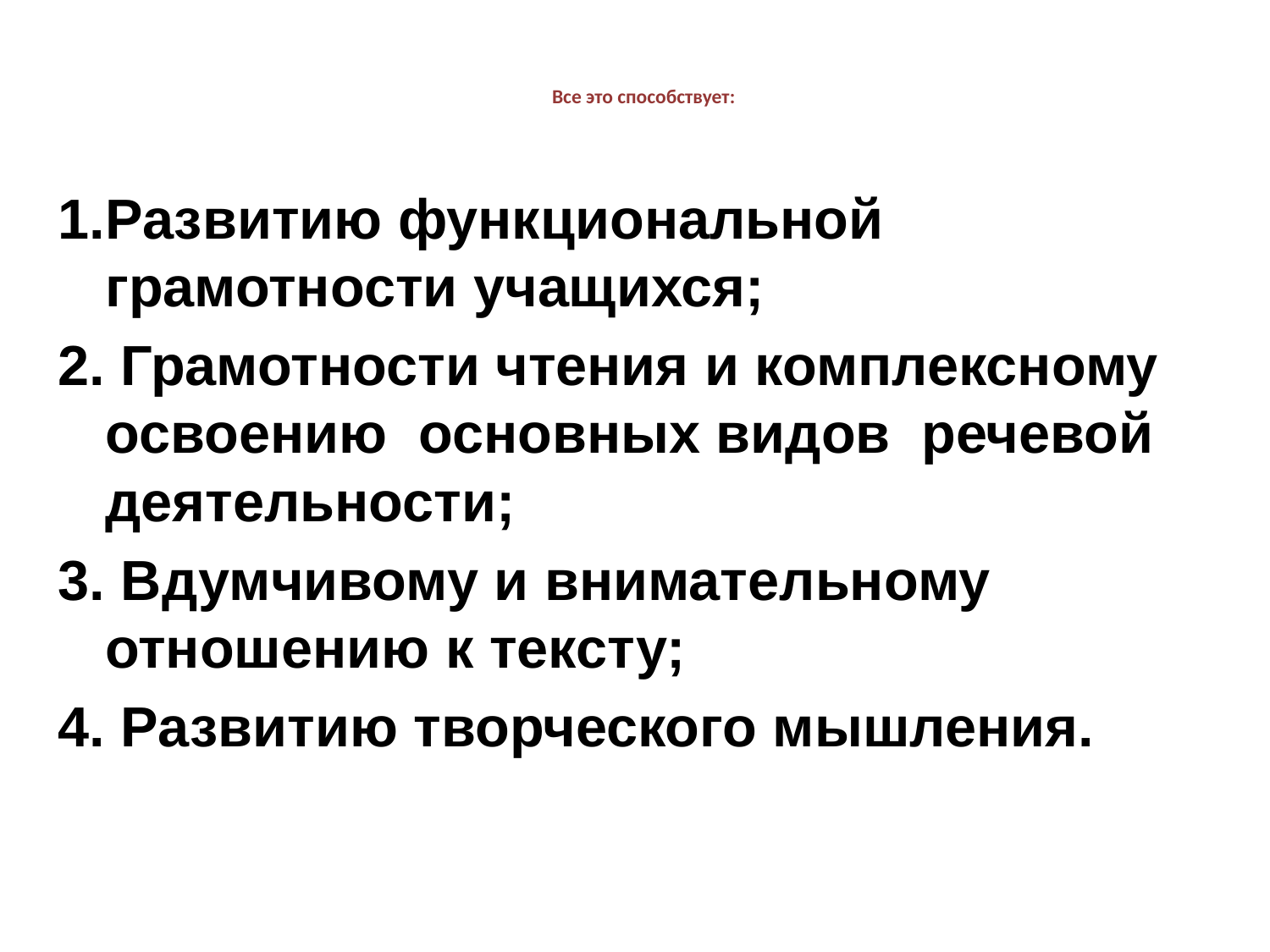

# Все это способствует:
Развитию функциональной грамотности учащихся;
 Грамотности чтения и комплексному освоению  основных видов  речевой деятельности;
 Вдумчивому и внимательному отношению к тексту;
 Развитию творческого мышления.